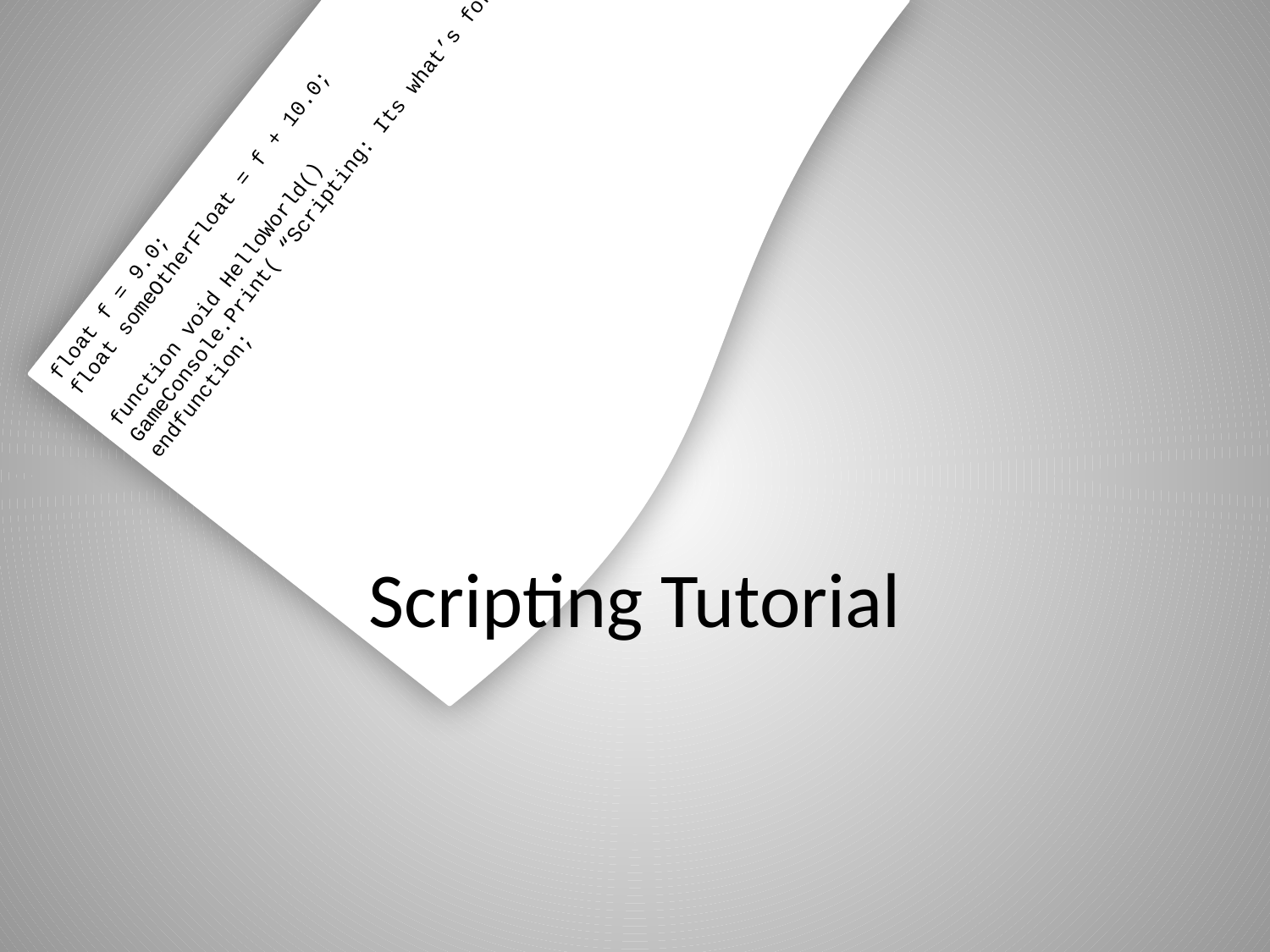

float f = 9.0;
float someOtherFloat = f + 10.0;

function void HelloWorld()
GameConsole.Print( “Scripting: Its what’s for dinner” );
endfunction;
# Scripting Tutorial